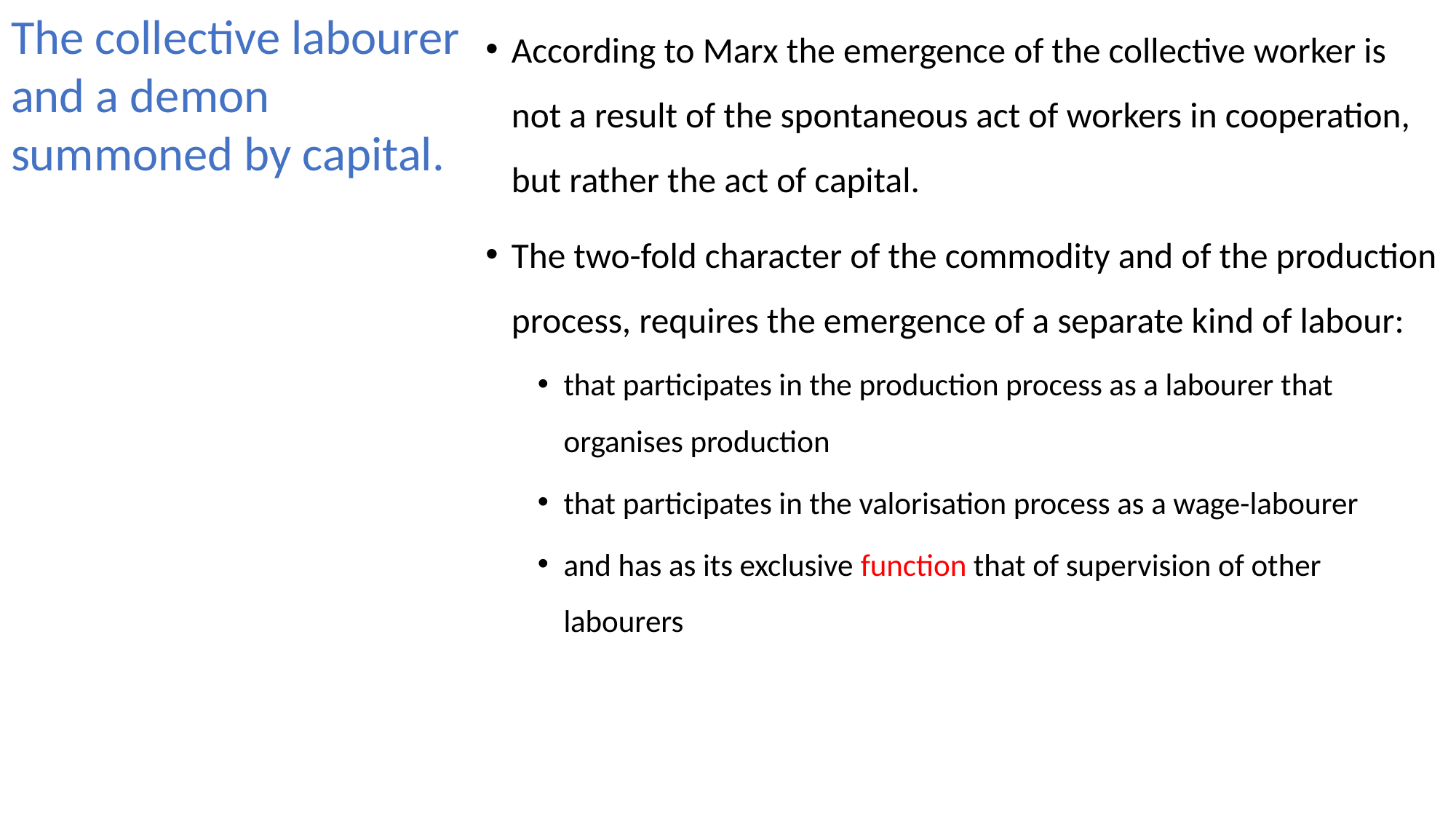

# The collective labourer and a demon summoned by capital.
According to Marx the emergence of the collective worker is not a result of the spontaneous act of workers in cooperation, but rather the act of capital.
The two-fold character of the commodity and of the production process, requires the emergence of a separate kind of labour:
that participates in the production process as a labourer that organises production
that participates in the valorisation process as a wage-labourer
and has as its exclusive function that of supervision of other labourers